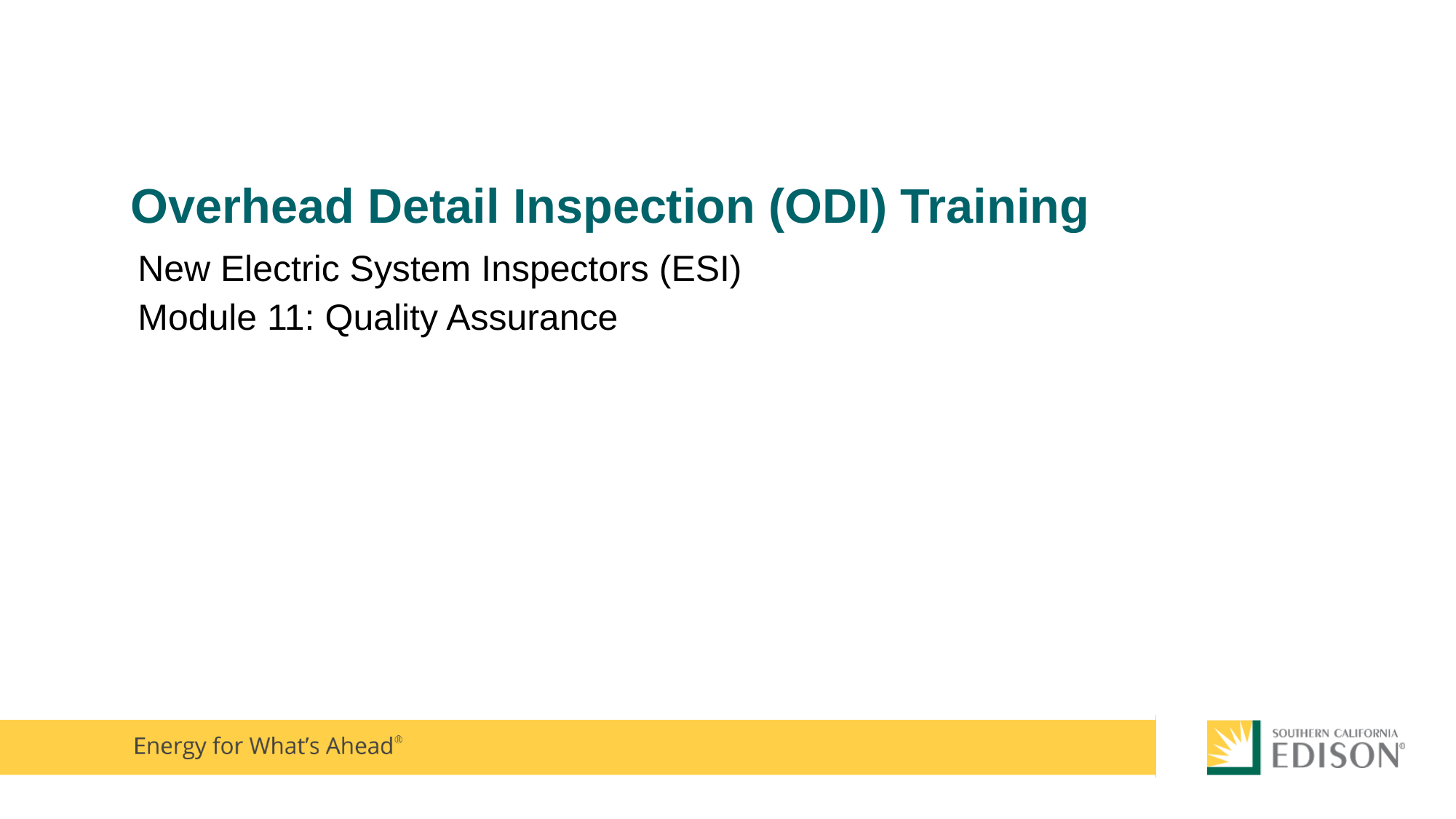

# Overhead Detail Inspection (ODI) Training
New Electric System Inspectors (ESI)
Module 11: Quality Assurance